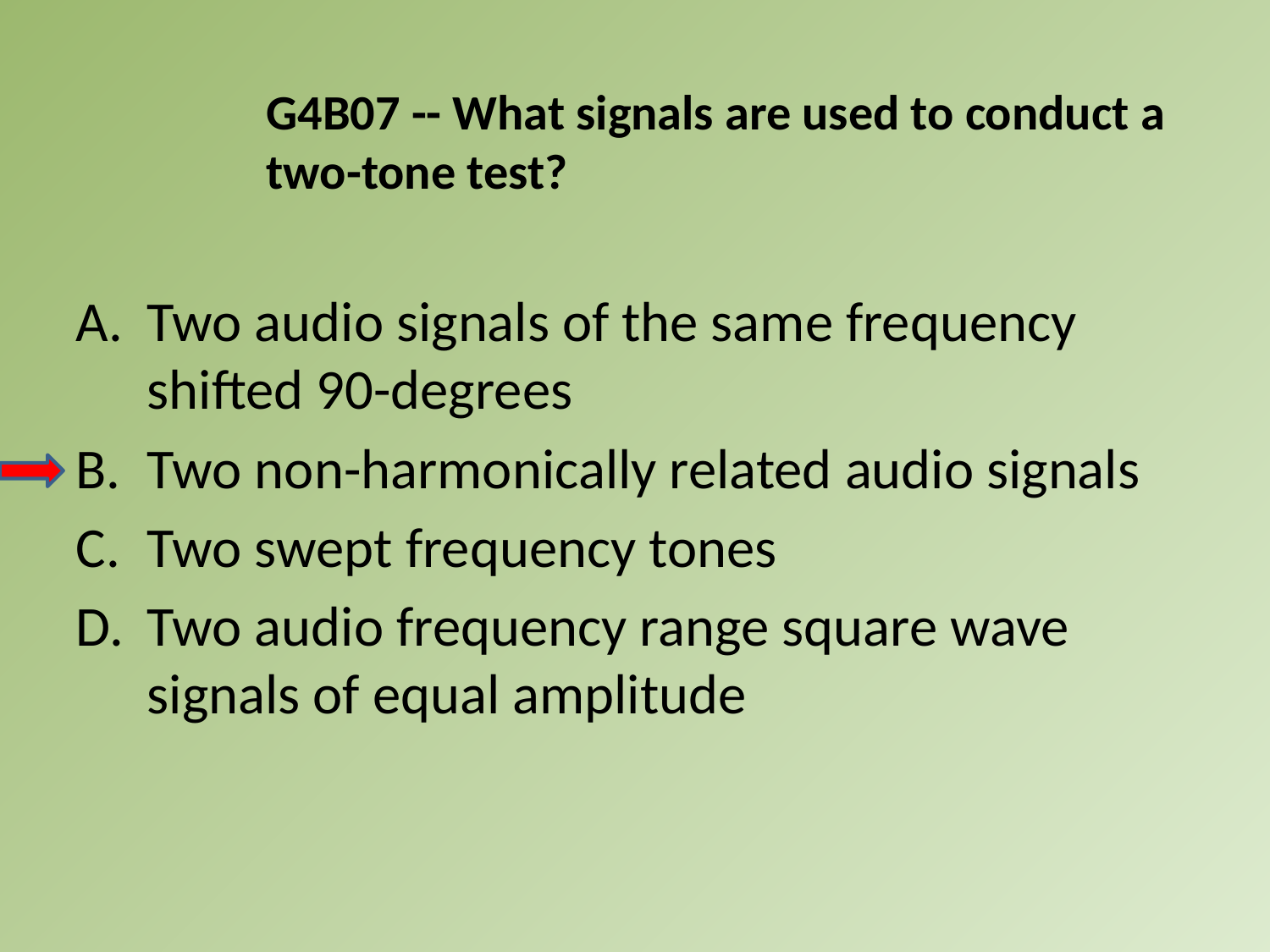

G4B07 -- What signals are used to conduct a two-tone test?
A.	Two audio signals of the same frequency shifted 90-degrees
B.	Two non-harmonically related audio signals
C.	Two swept frequency tones
D.	Two audio frequency range square wave signals of equal amplitude